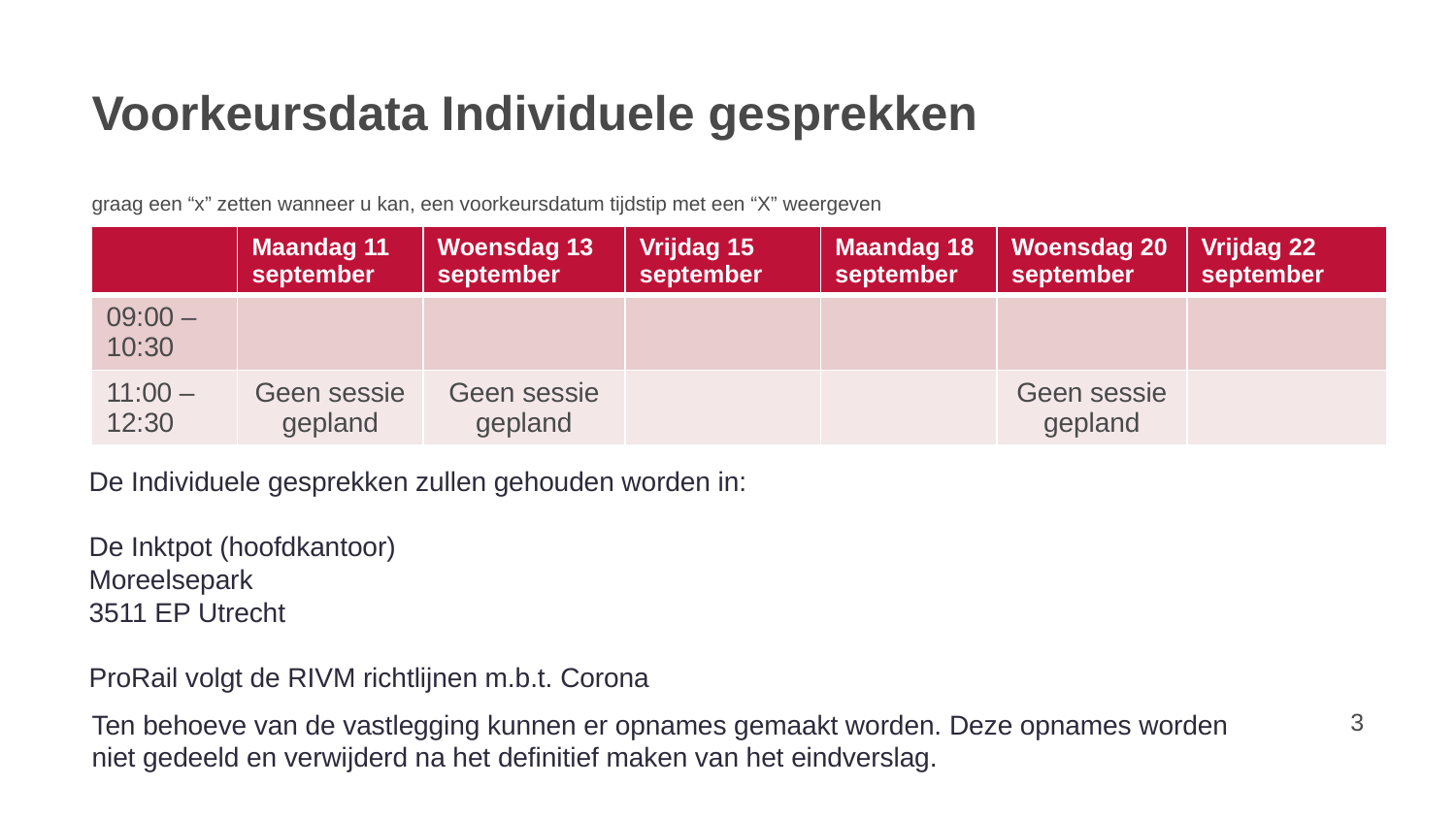

# Voorkeursdata Individuele gesprekken graag een “x” zetten wanneer u kan, een voorkeursdatum tijdstip met een “X” weergeven
|  | Maandag 11 september | Woensdag 13 september | Vrijdag 15  september | Maandag 18 september | Woensdag 20 september | Vrijdag 22  september |
| --- | --- | --- | --- | --- | --- | --- |
| 09:00 – 10:30 |  |  |  |  |  |  |
| 11:00 – 12:30 | Geen sessie gepland | Geen sessie gepland |  |  | Geen sessie gepland |  |
De Individuele gesprekken zullen gehouden worden in:

De Inktpot (hoofdkantoor)
Moreelsepark
3511 EP Utrecht

ProRail volgt de RIVM richtlijnen m.b.t. Corona
Ten behoeve van de vastlegging kunnen er opnames gemaakt worden. Deze opnames worden niet gedeeld en verwijderd na het definitief maken van het eindverslag.